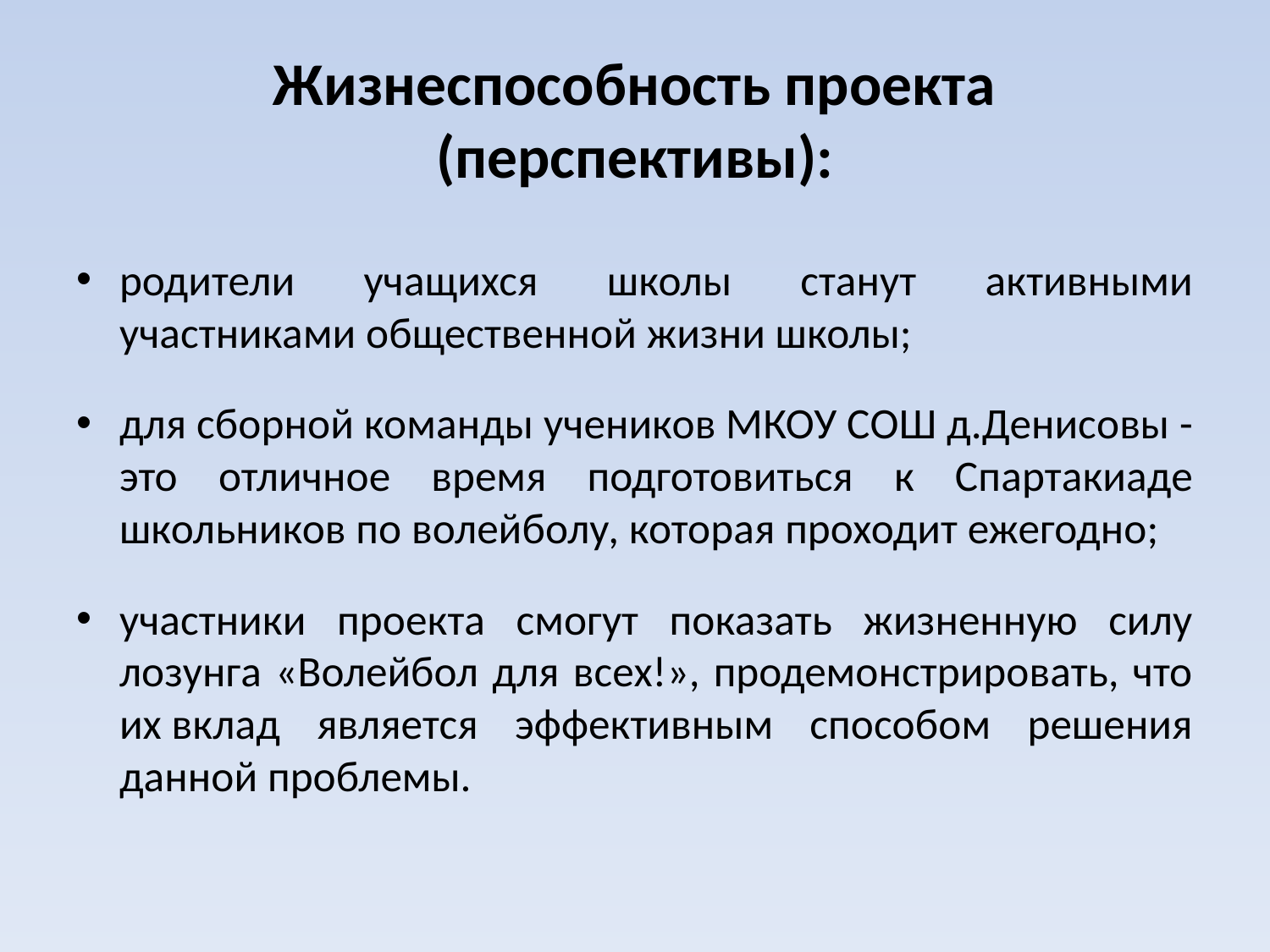

# Жизнеспособность проекта (перспективы):
родители учащихся школы станут активными участниками общественной жизни школы;

для сборной команды учеников МКОУ СОШ д.Денисовы - это отличное время подготовиться к Спартакиаде школьников по волейболу, которая проходит ежегодно;

участники проекта смогут показать жизненную силу лозунга «Волейбол для всех!», продемонстрировать, что их вклад является эффективным способом решения данной проблемы.